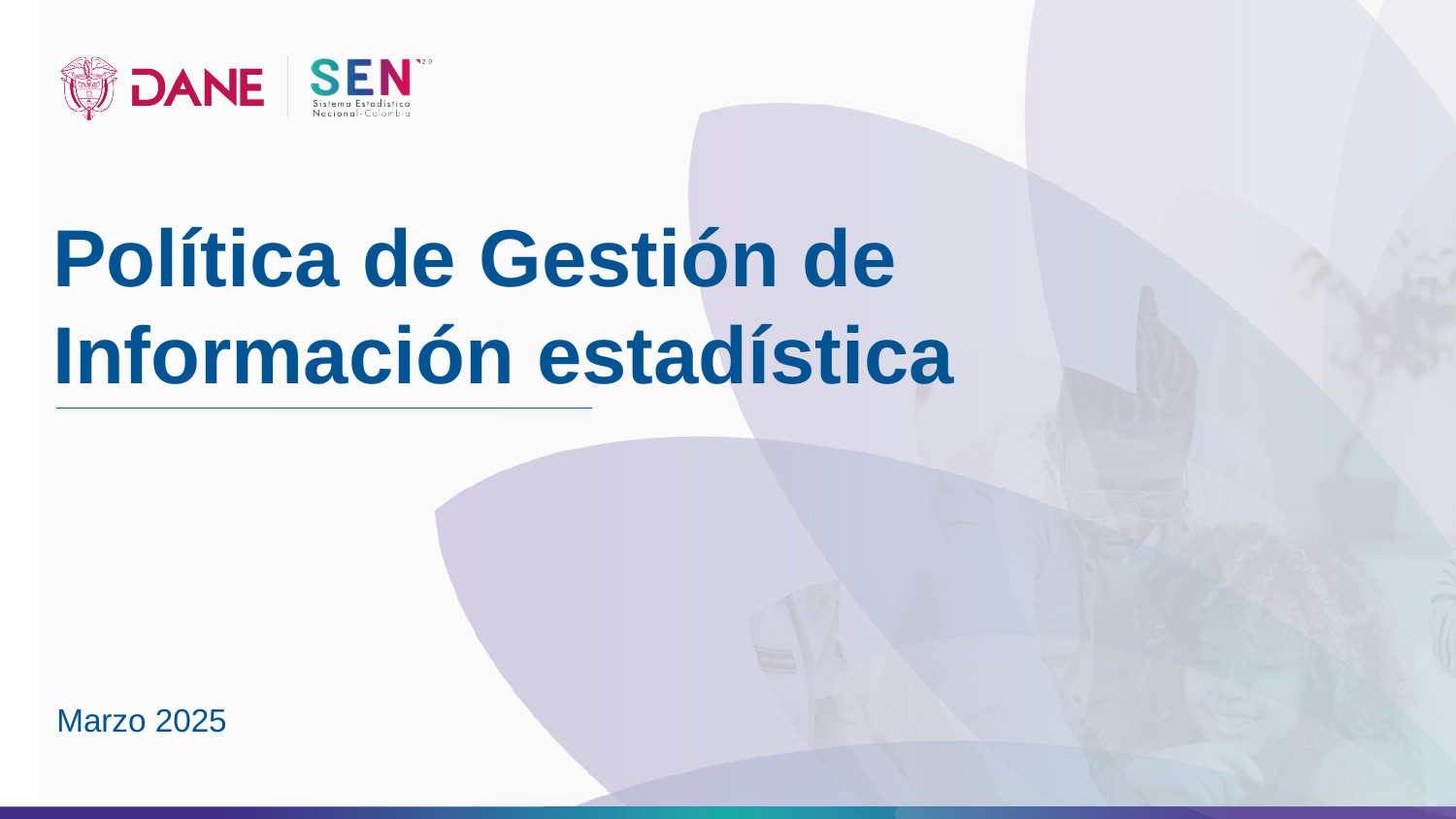

Política de Gestión de Información estadística
Marzo 2025